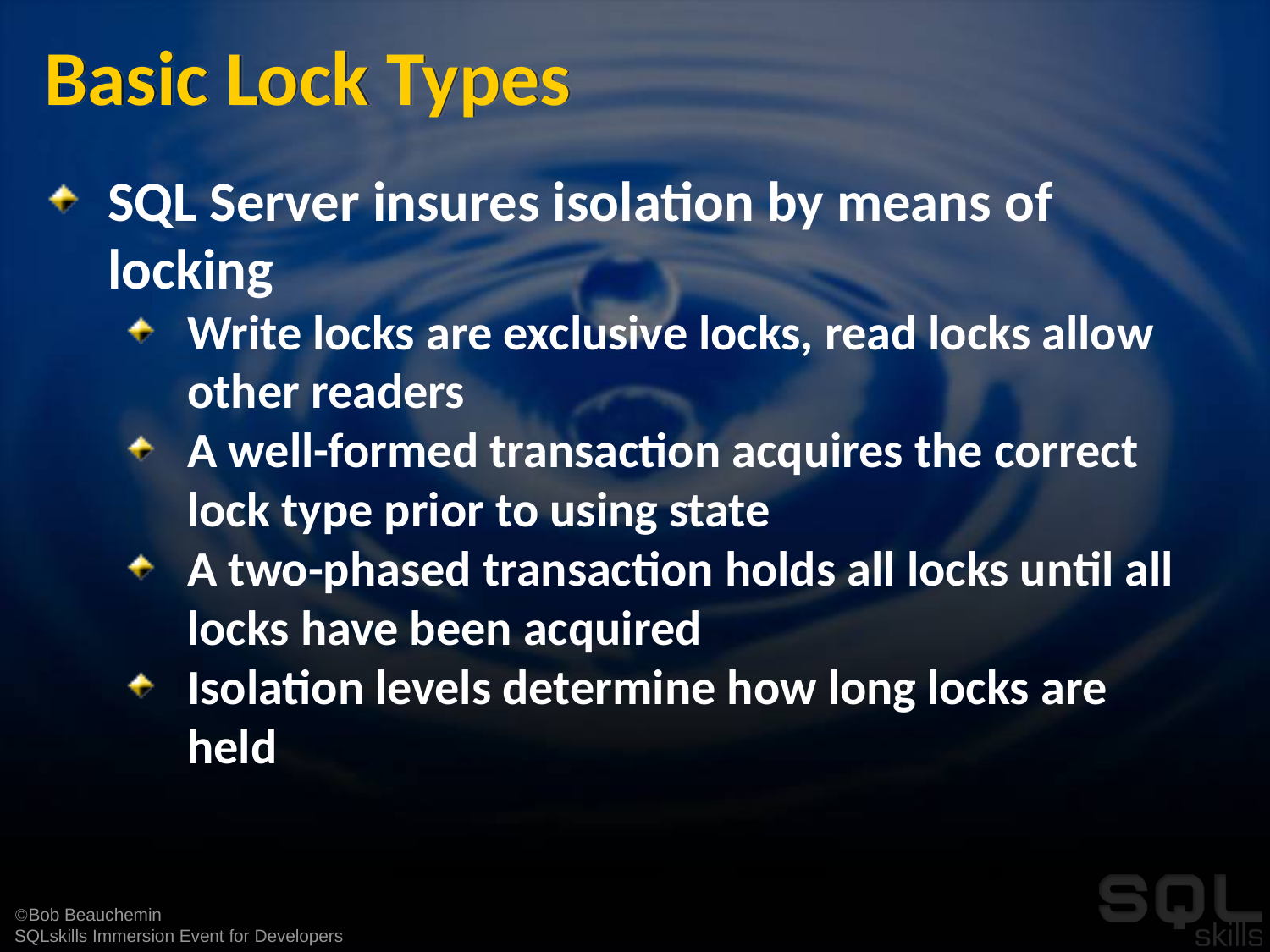

# Basic Lock Types
SQL Server insures isolation by means of locking
Write locks are exclusive locks, read locks allow other readers
A well-formed transaction acquires the correct lock type prior to using state
A two-phased transaction holds all locks until all locks have been acquired
Isolation levels determine how long locks are held